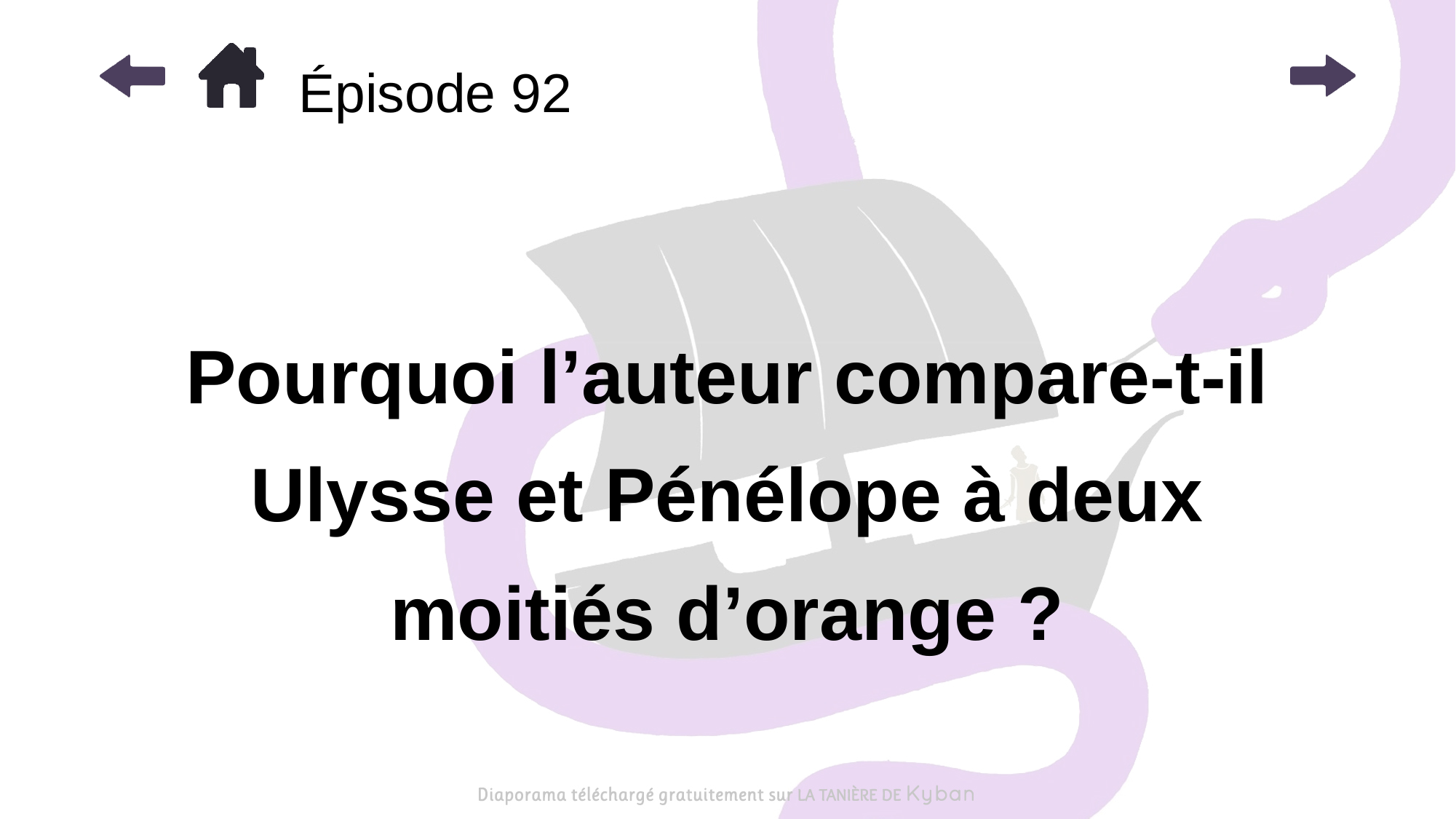

# Épisode 92
Pourquoi l’auteur compare-t-il Ulysse et Pénélope à deux moitiés d’orange ?